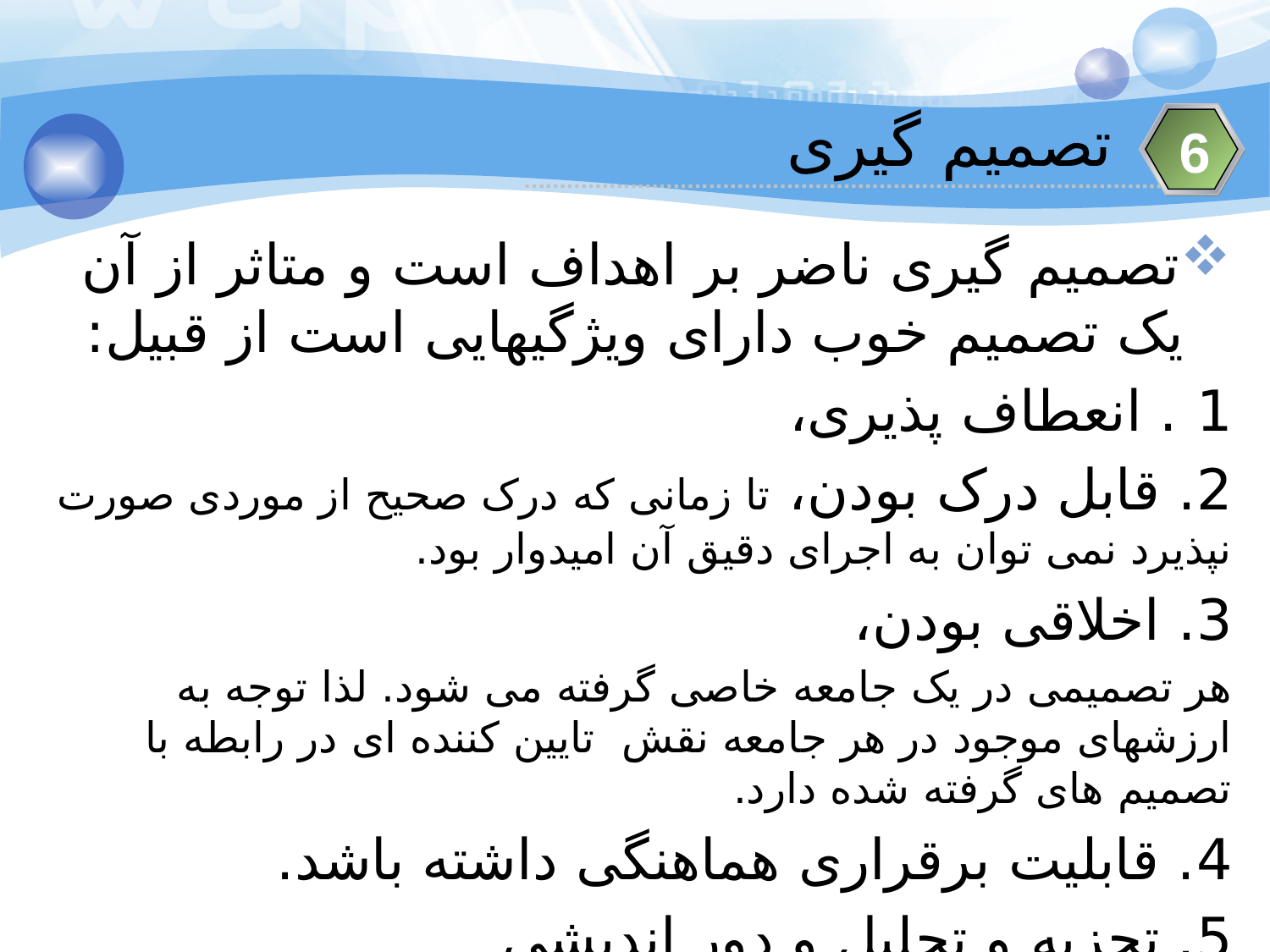

تصمیم گیری

6

تصمیم گیری ناضر بر اهداف است و متاثر از آن یک تصمیم خوب دارای ویژگیهایی است از قبیل:
1 . انعطاف پذیری،
2. قابل درک بودن، تا زمانی که درک صحیح از موردی صورت نپذیرد نمی توان به اجرای دقیق آن امیدوار بود.
3. اخلاقی بودن،
هر تصمیمی در یک جامعه خاصی گرفته می شود. لذا توجه به ارزشهای موجود در هر جامعه نقش  تایین کننده ای در رابطه با تصمیم های گرفته شده دارد.
4. قابلیت برقراری هماهنگی داشته باشد.
5. تجزیه و تحلیل و دور اندیشی